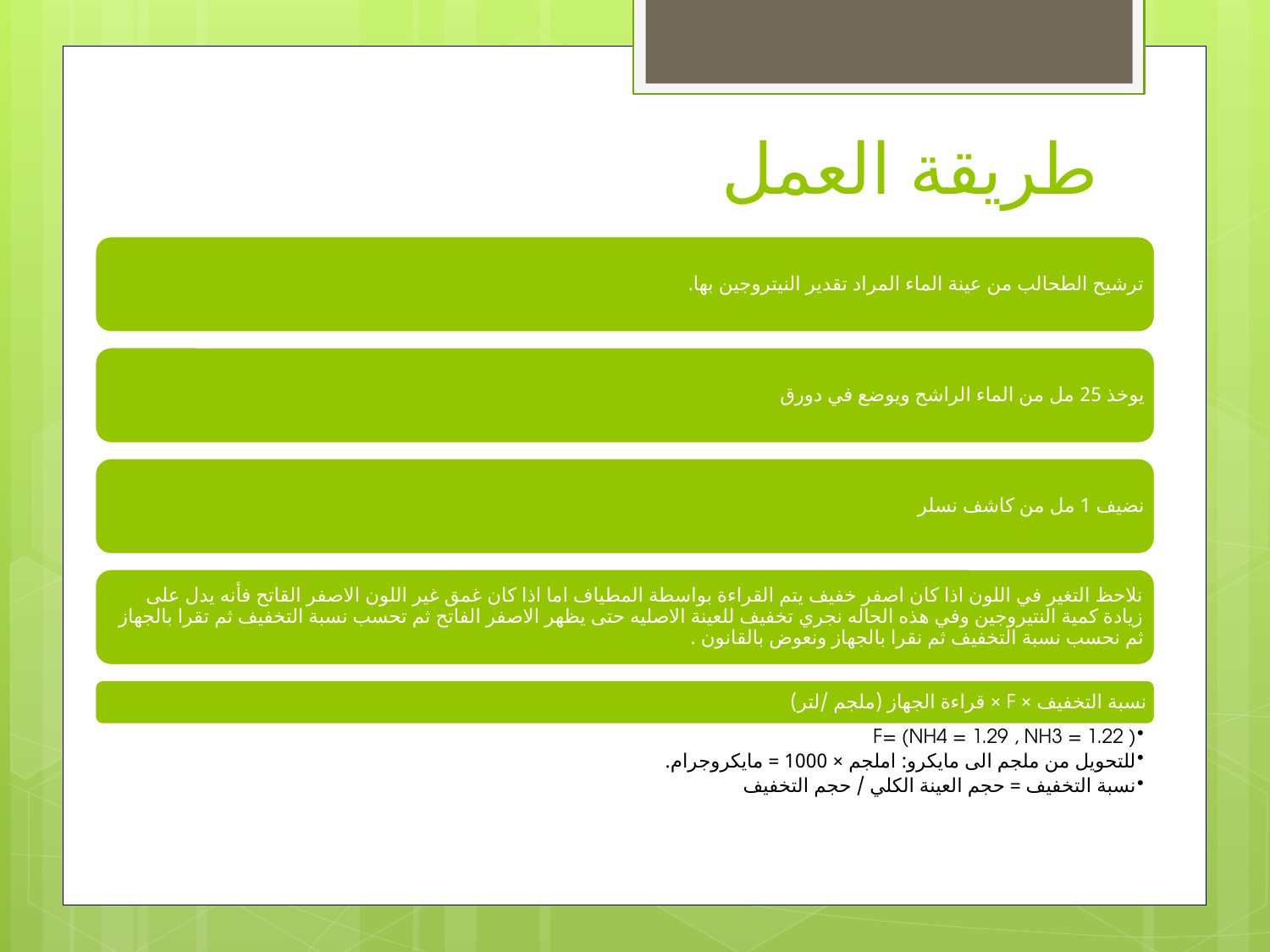

# طريقة العمل
ترشيح الطحالب من عينة الماء المراد تقدير النيتروجين بها.
يوخذ 25 مل من الماء الراشح ويوضع في دورق
نضيف 1 مل من كاشف نسلر
نلاحظ التغير في اللون اذا كان اصفر خفيف يتم القراءة بواسطة المطياف اما اذا كان غمق غير اللون الاصفر القاتح فأنه يدل على زيادة كمية النتيروجين وفي هذه الحاله نجري تخفيف للعينة الاصليه حتى يظهر الاصفر الفاتح ثم تحسب نسبة التخفيف ثم تقرا بالجهاز ثم نحسب نسبة التخفيف ثم نقرا بالجهاز ونعوض بالقانون .
نسبة التخفيف × F × قراءة الجهاز (ملجم /لتر)
F= (NH4 = 1.29 , NH3 = 1.22 )
للتحويل من ملجم الى مايكرو: املجم × 1000 = مايكروجرام.
نسبة التخفيف = حجم العينة الكلي / حجم التخفيف